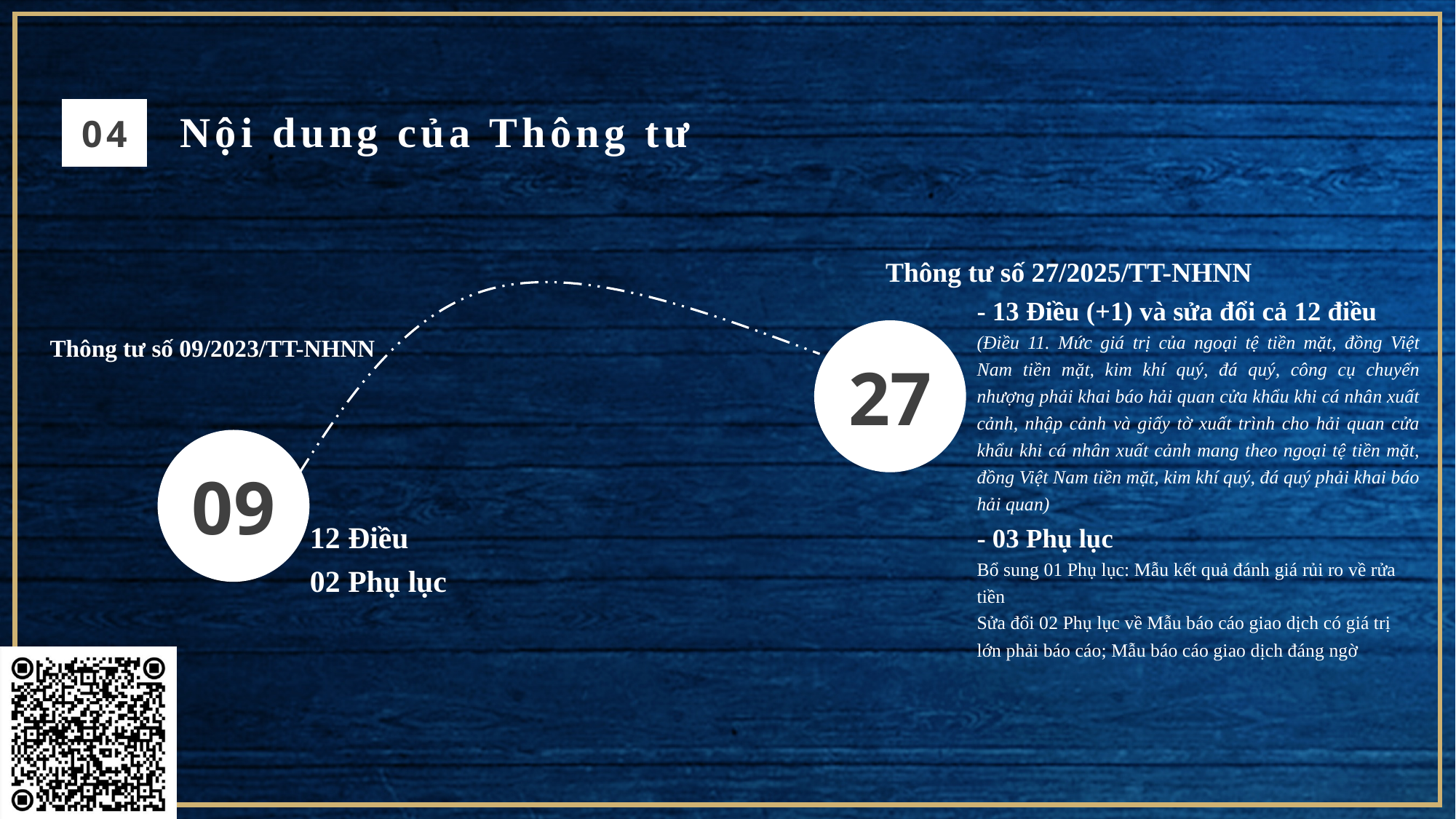

04
Nội dung của Thông tư
Thông tư số 27/2025/TT-NHNN
- 13 Điều (+1) và sửa đổi cả 12 điều
(Điều 11. Mức giá trị của ngoại tệ tiền mặt, đồng Việt Nam tiền mặt, kim khí quý, đá quý, công cụ chuyển nhượng phải khai báo hải quan cửa khẩu khi cá nhân xuất cảnh, nhập cảnh và giấy tờ xuất trình cho hải quan cửa khẩu khi cá nhân xuất cảnh mang theo ngoại tệ tiền mặt, đồng Việt Nam tiền mặt, kim khí quý, đá quý phải khai báo hải quan)
- 03 Phụ lục
Bổ sung 01 Phụ lục: Mẫu kết quả đánh giá rủi ro về rửa tiền
Sửa đổi 02 Phụ lục về Mẫu báo cáo giao dịch có giá trị lớn phải báo cáo; Mẫu báo cáo giao dịch đáng ngờ

27
Thông tư số 09/2023/TT-NHNN
12 Điều
02 Phụ lục
09